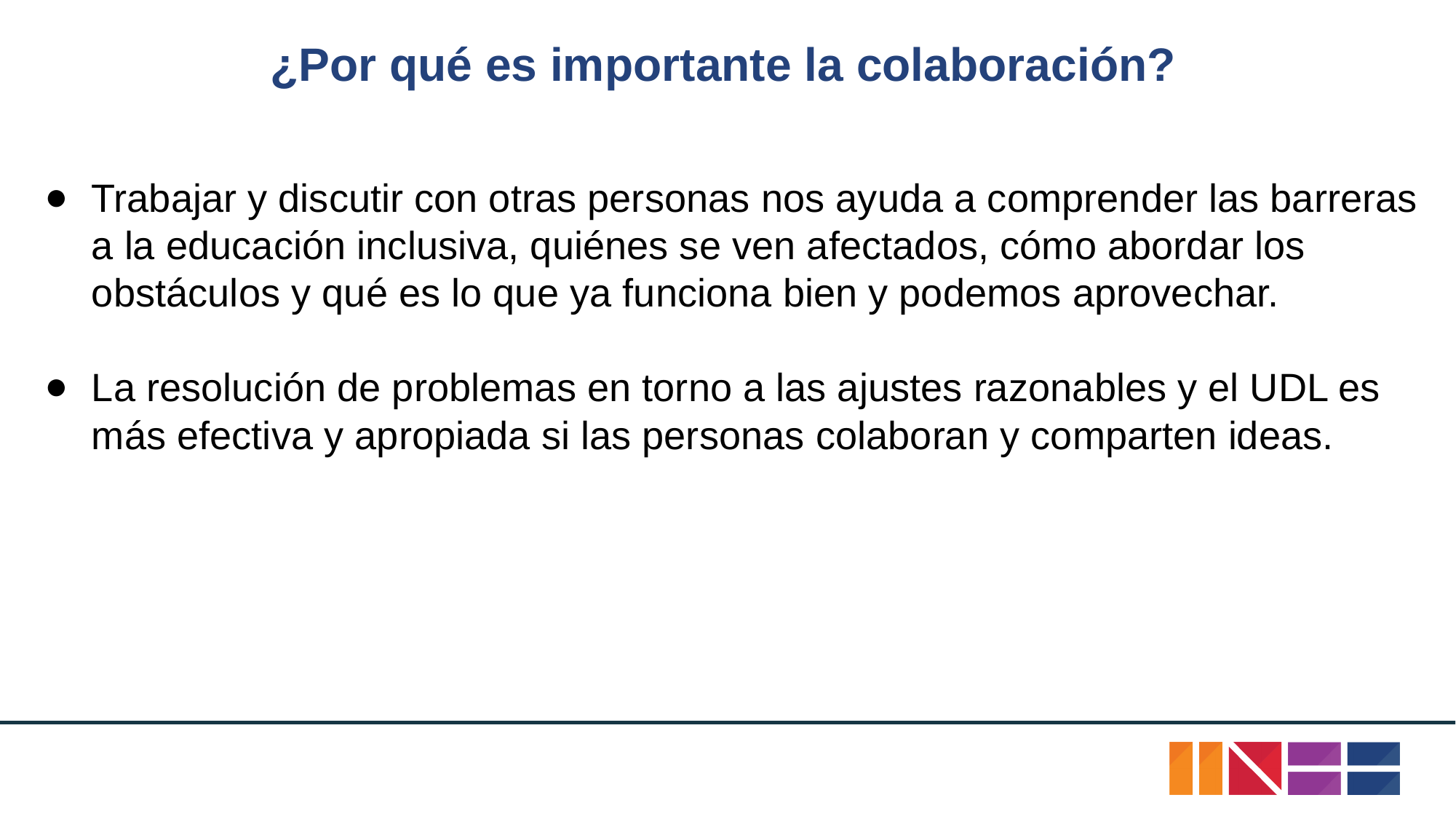

# ¿Por qué es importante la colaboración?
Trabajar y discutir con otras personas nos ayuda a comprender las barreras a la educación inclusiva, quiénes se ven afectados, cómo abordar los obstáculos y qué es lo que ya funciona bien y podemos aprovechar.

La resolución de problemas en torno a las ajustes razonables y el UDL es más efectiva y apropiada si las personas colaboran y comparten ideas.